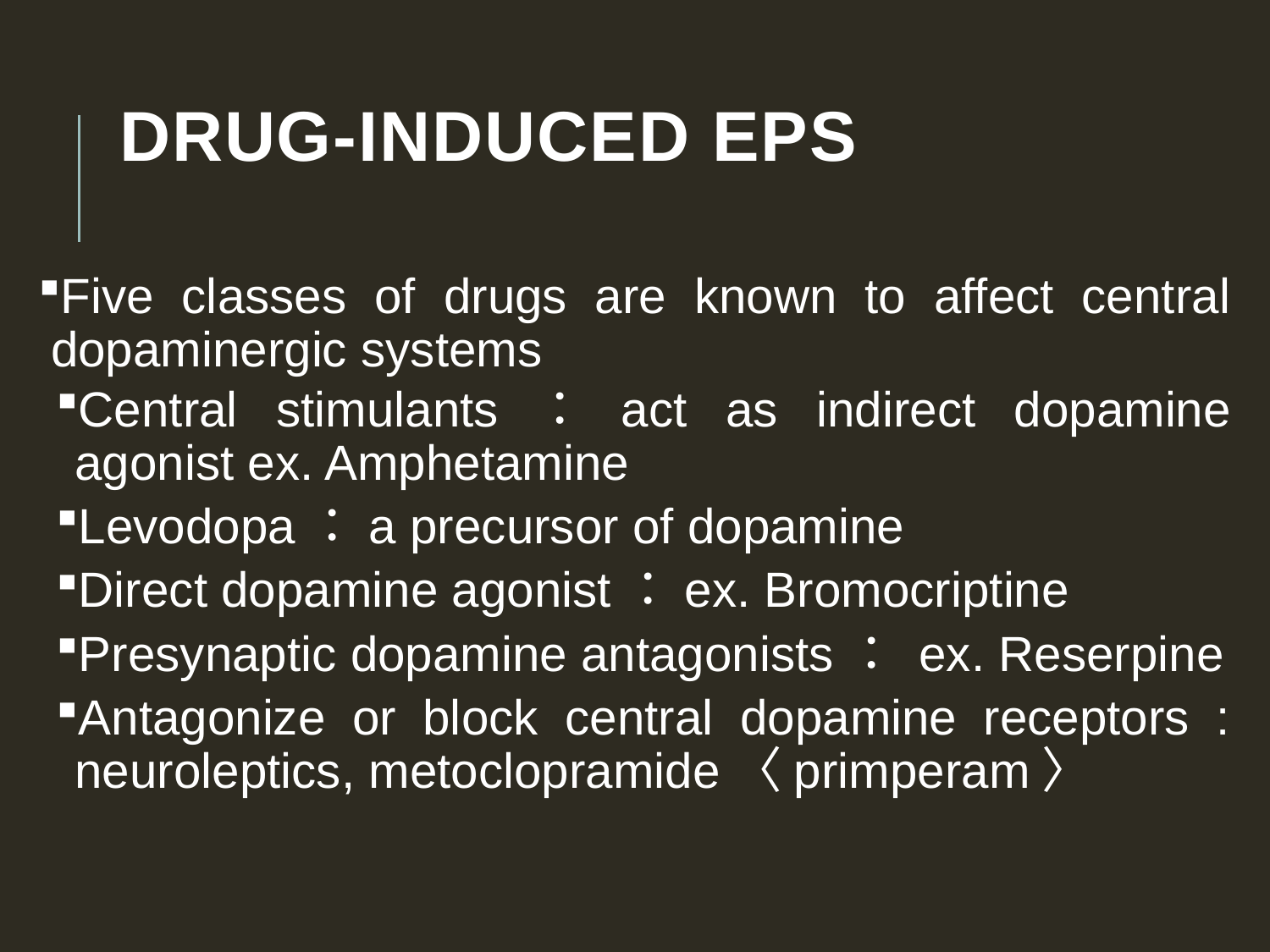

# Drug-induced EPS
Five classes of drugs are known to affect central dopaminergic systems
Central stimulants：act as indirect dopamine agonist ex. Amphetamine
Levodopa：a precursor of dopamine
Direct dopamine agonist：ex. Bromocriptine
Presynaptic dopamine antagonists： ex. Reserpine
Antagonize or block central dopamine receptors : neuroleptics, metoclopramide〈primperam〉